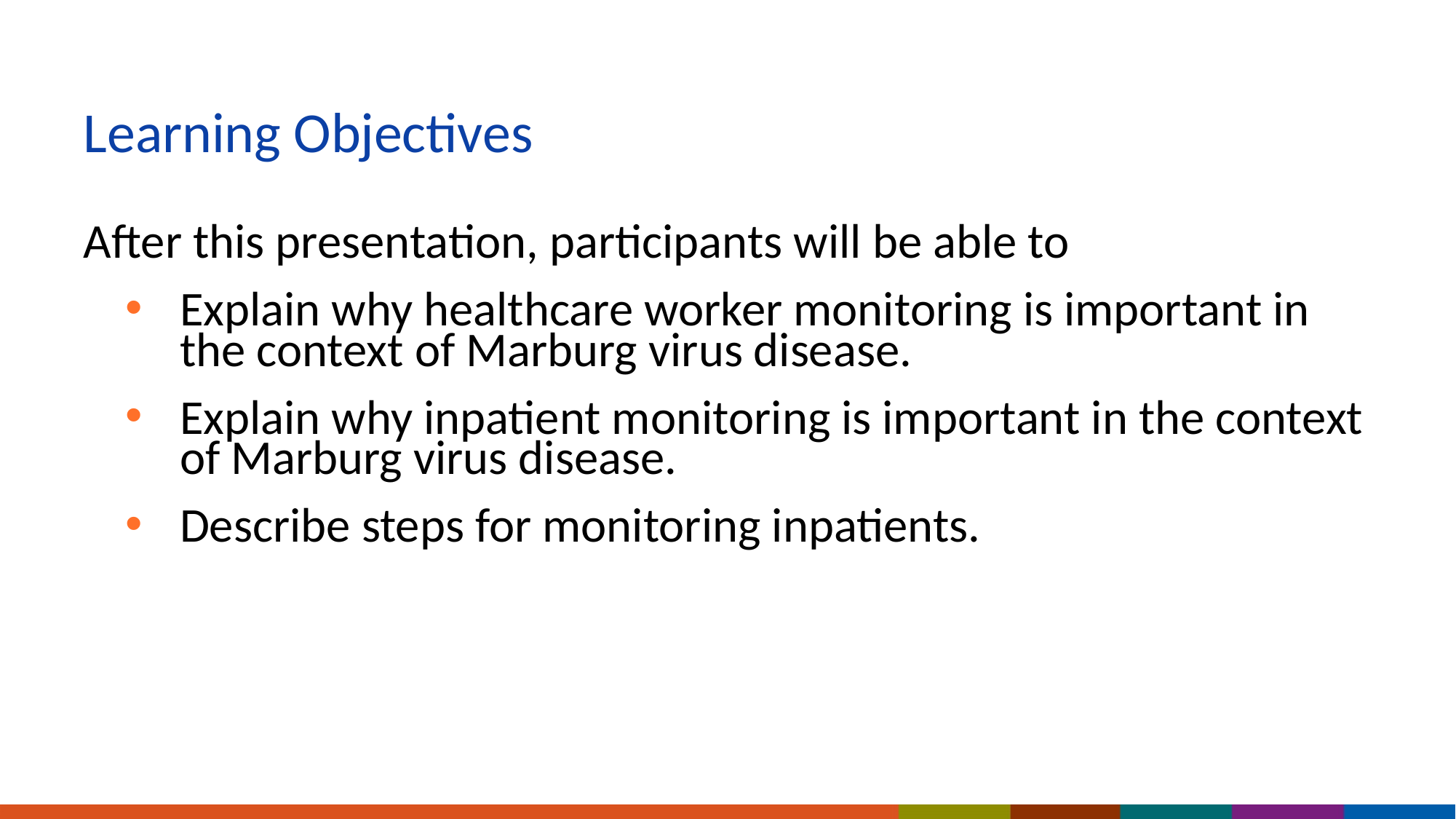

# Learning Objectives
After this presentation, participants will be able to
Explain why healthcare worker monitoring is important in the context of Marburg virus disease.
Explain why inpatient monitoring is important in the context of Marburg virus disease.
Describe steps for monitoring inpatients.